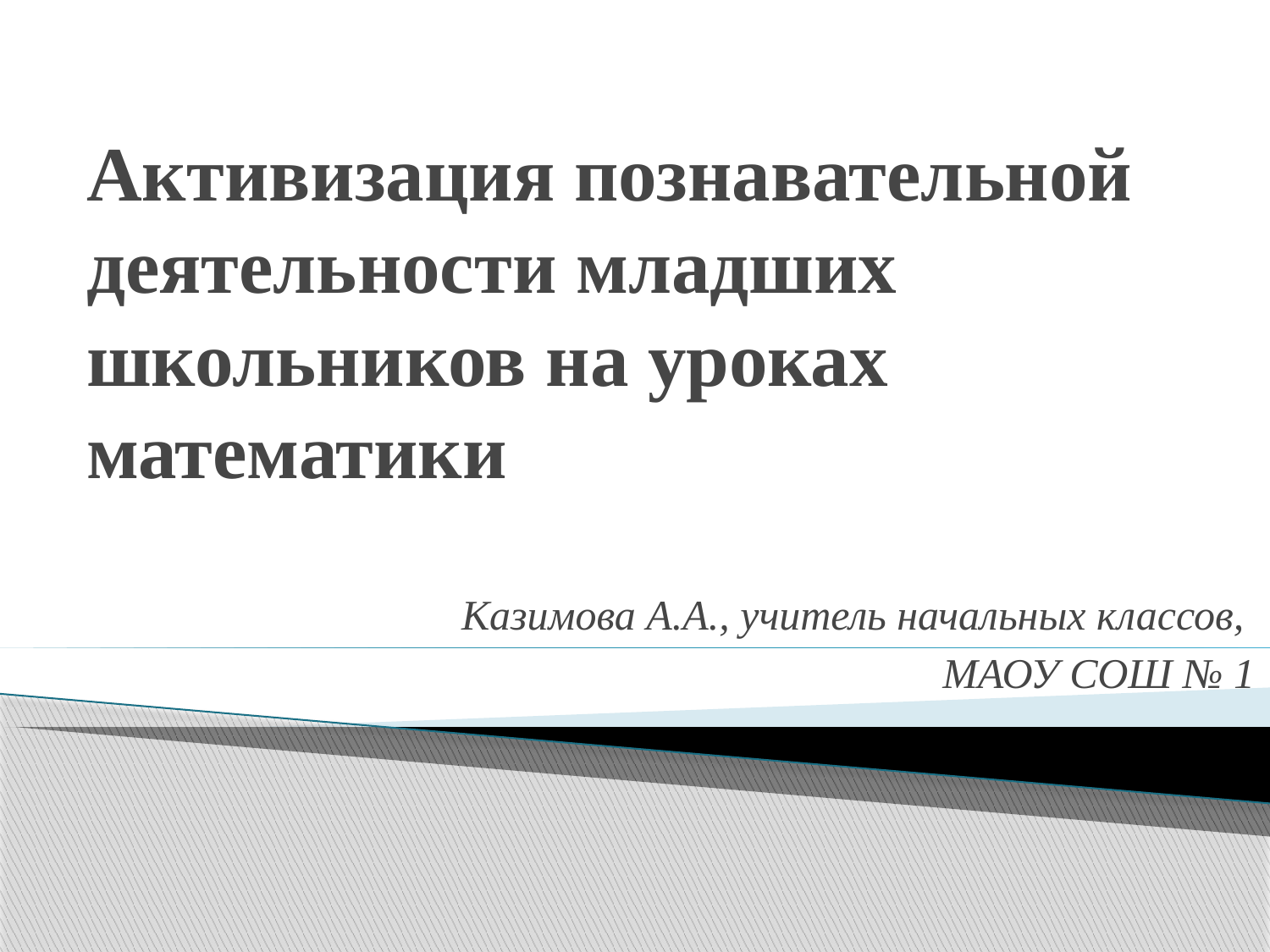

# Активизация познавательной деятельности младших школьников на уроках математики
Казимова А.А., учитель начальных классов,
МАОУ СОШ № 1